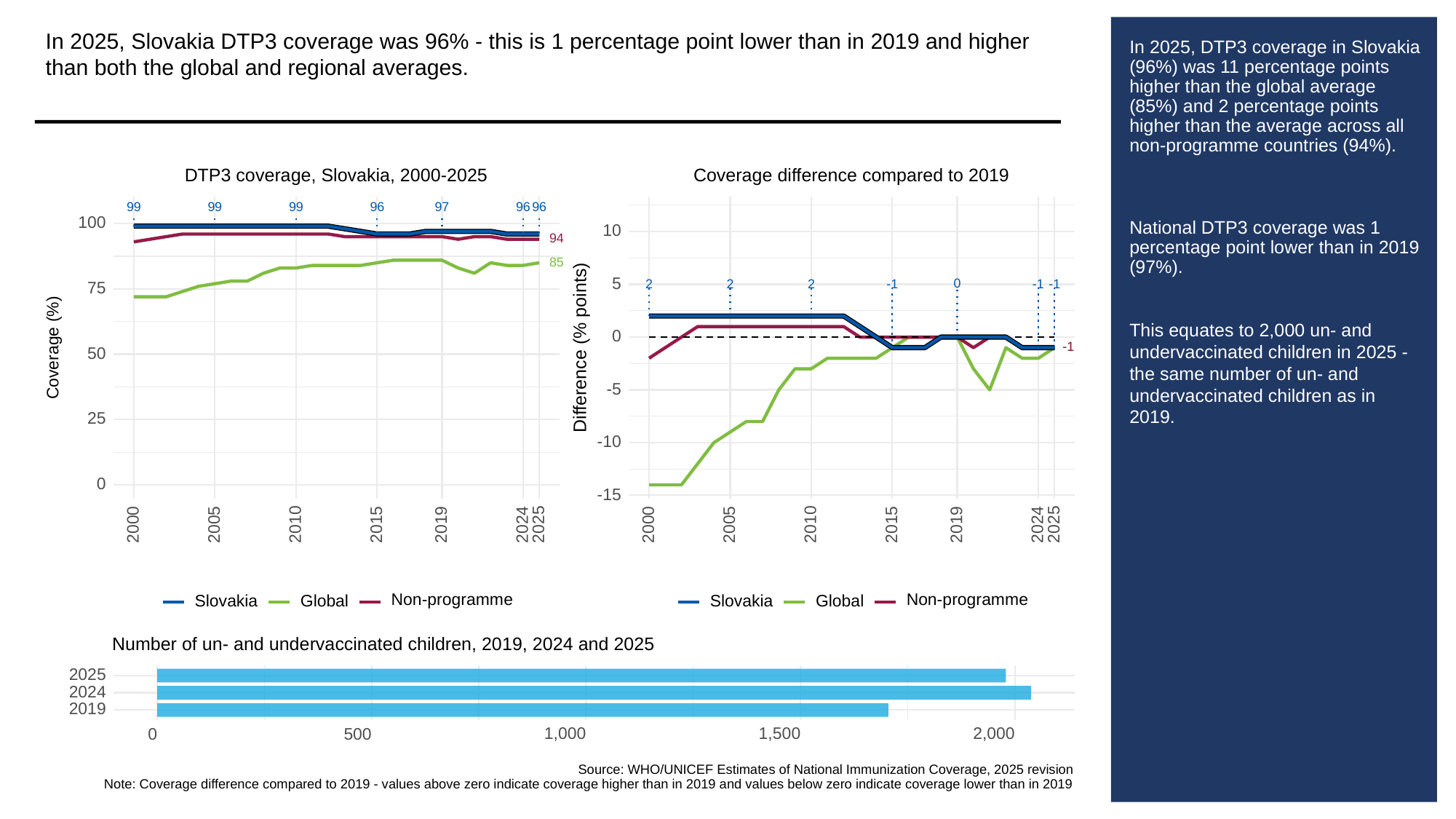

In 2025, Slovakia DTP3 coverage was 96% - this is 1 percentage point lower than in 2019 and higher than both the global and regional averages.
# In 2025, DTP3 coverage in Slovakia (96%) was 11 percentage points higher than the global average (85%) and 2 percentage points higher than the average across all non-programme countries (94%).

National DTP3 coverage was 1 percentage point lower than in 2019 (97%).

This equates to 2,000 un- and undervaccinated children in 2025 - the same number of un- and undervaccinated children as in 2019.

DTP3 coverage, Slovakia, 2000-2025
Coverage difference compared to 2019

99
99
99
96
97
96
96

100

10

94

85

5
0
2
2
2
-1
-1
-1
75

0

Difference (% points)
Coverage (%)
-1
-1
50

-5

25

-10

0

-15

2000
2005
2010
2015
2019
2024
2025
2000
2005
2010
2015
2019
2024
2025
Non-programme
Non-programme
Slovakia
Global
Slovakia
Global

Number of un- and undervaccinated children, 2019, 2024 and 2025

2025

2024

2019

1,000
1,500
2,000
0
500
Source: WHO/UNICEF Estimates of National Immunization Coverage, 2025 revision
Note: Coverage difference compared to 2019 - values above zero indicate coverage higher than in 2019 and values below zero indicate coverage lower than in 2019